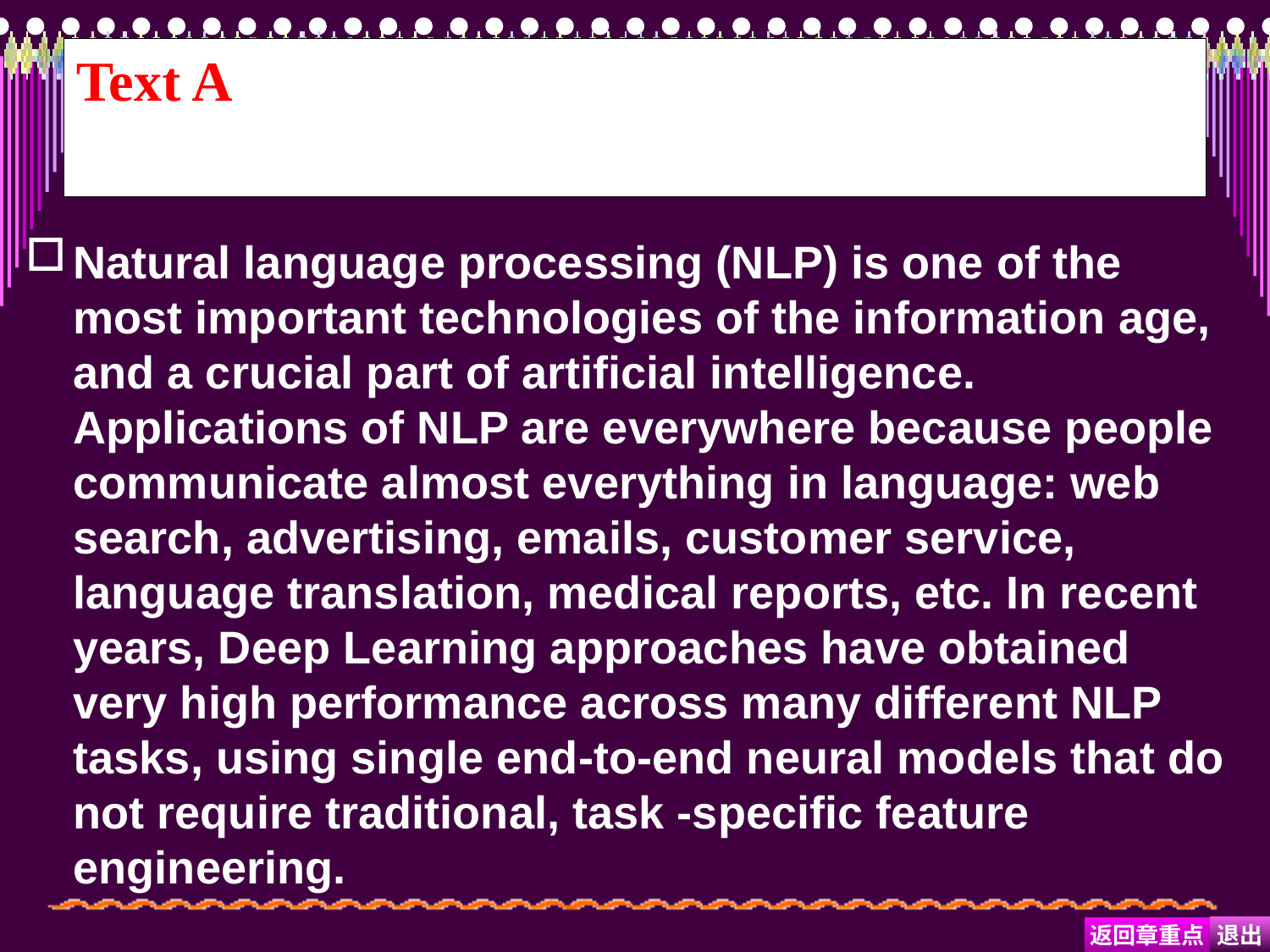

# Text A
Natural language processing (NLP) is one of the most important technologies of the information age, and a crucial part of artificial intelligence. Applications of NLP are everywhere because people communicate almost everything in language: web search, advertising, emails, customer service, language translation, medical reports, etc. In recent years, Deep Learning approaches have obtained very high performance across many different NLP tasks, using single end-to-end neural models that do not require traditional, task -specific feature engineering.